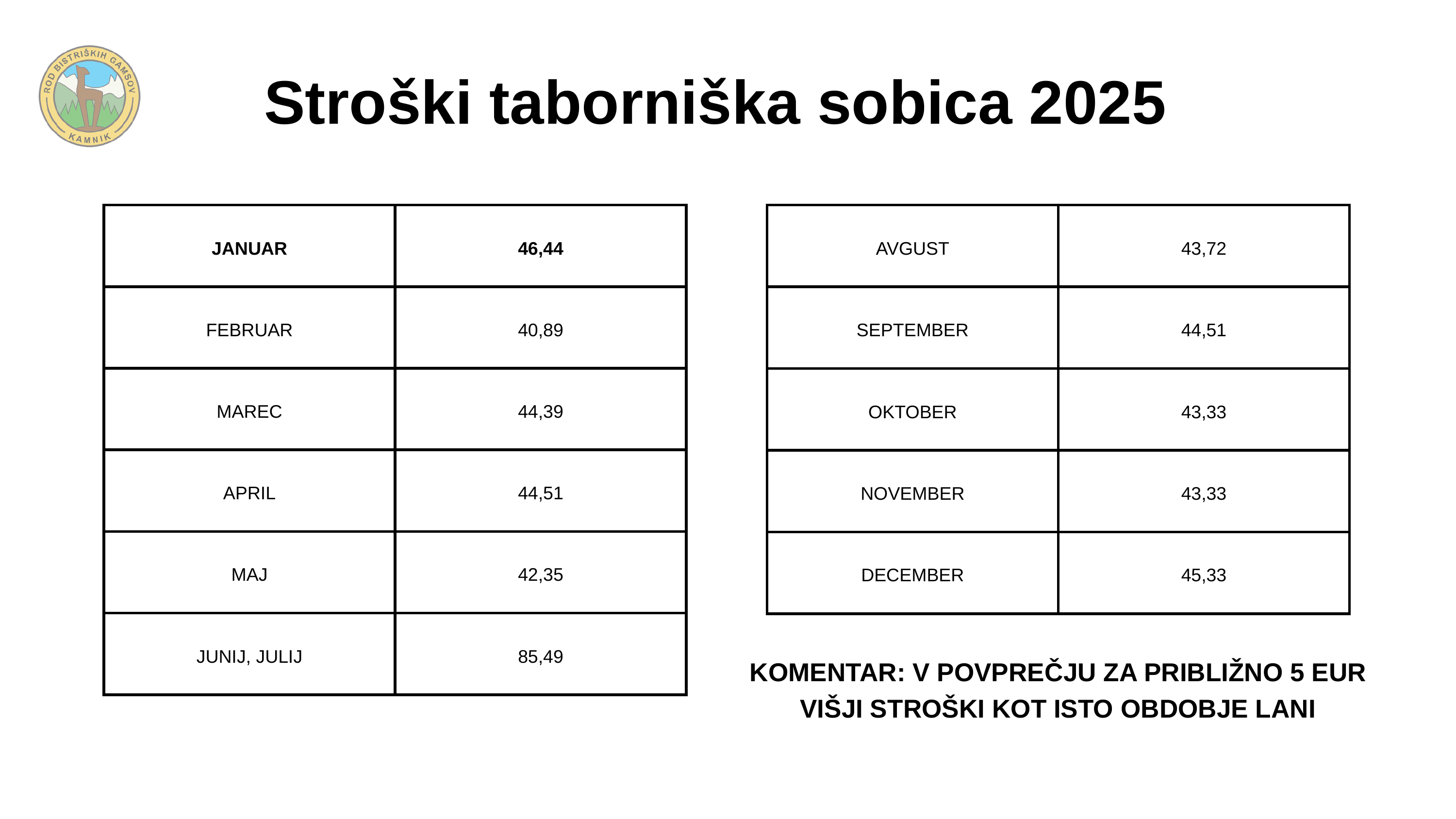

Stroški taborniška sobica 2025
| JANUAR | 46,44 |
| --- | --- |
| FEBRUAR | 40,89 |
| MAREC | 44,39 |
| APRIL | 44,51 |
| MAJ | 42,35 |
| JUNIJ, JULIJ | 85,49 |
| AVGUST | 43,72 |
| --- | --- |
| SEPTEMBER | 44,51 |
| OKTOBER | 43,33 |
| NOVEMBER | 43,33 |
| DECEMBER | 45,33 |
KOMENTAR: V POVPREČJU ZA PRIBLIŽNO 5 EUR VIŠJI STROŠKI KOT ISTO OBDOBJE LANI